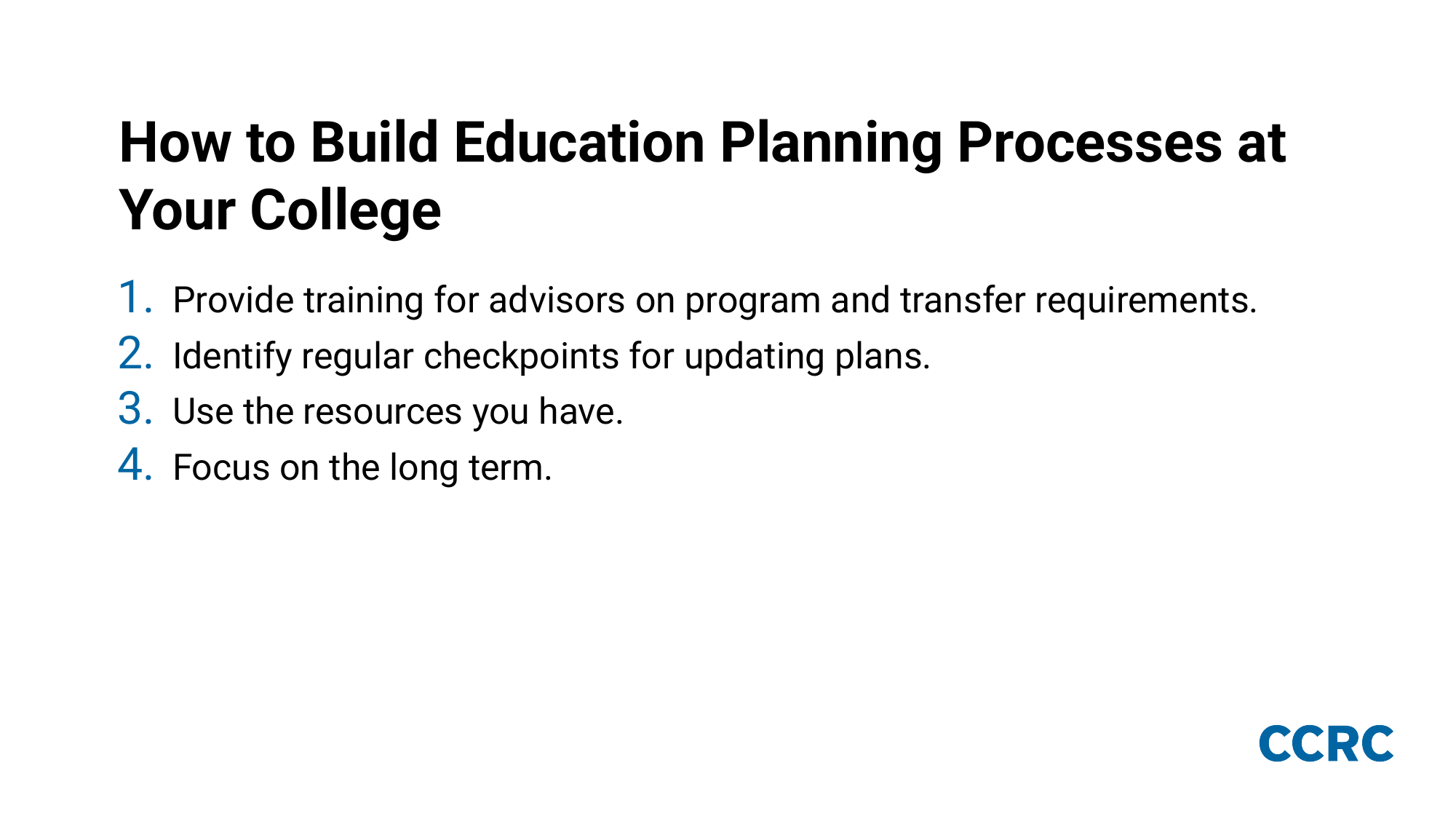

# How to Build Education Planning Processes at Your College
Provide training for advisors on program and transfer requirements.
Identify regular checkpoints for updating plans.
Use the resources you have.
Focus on the long term.